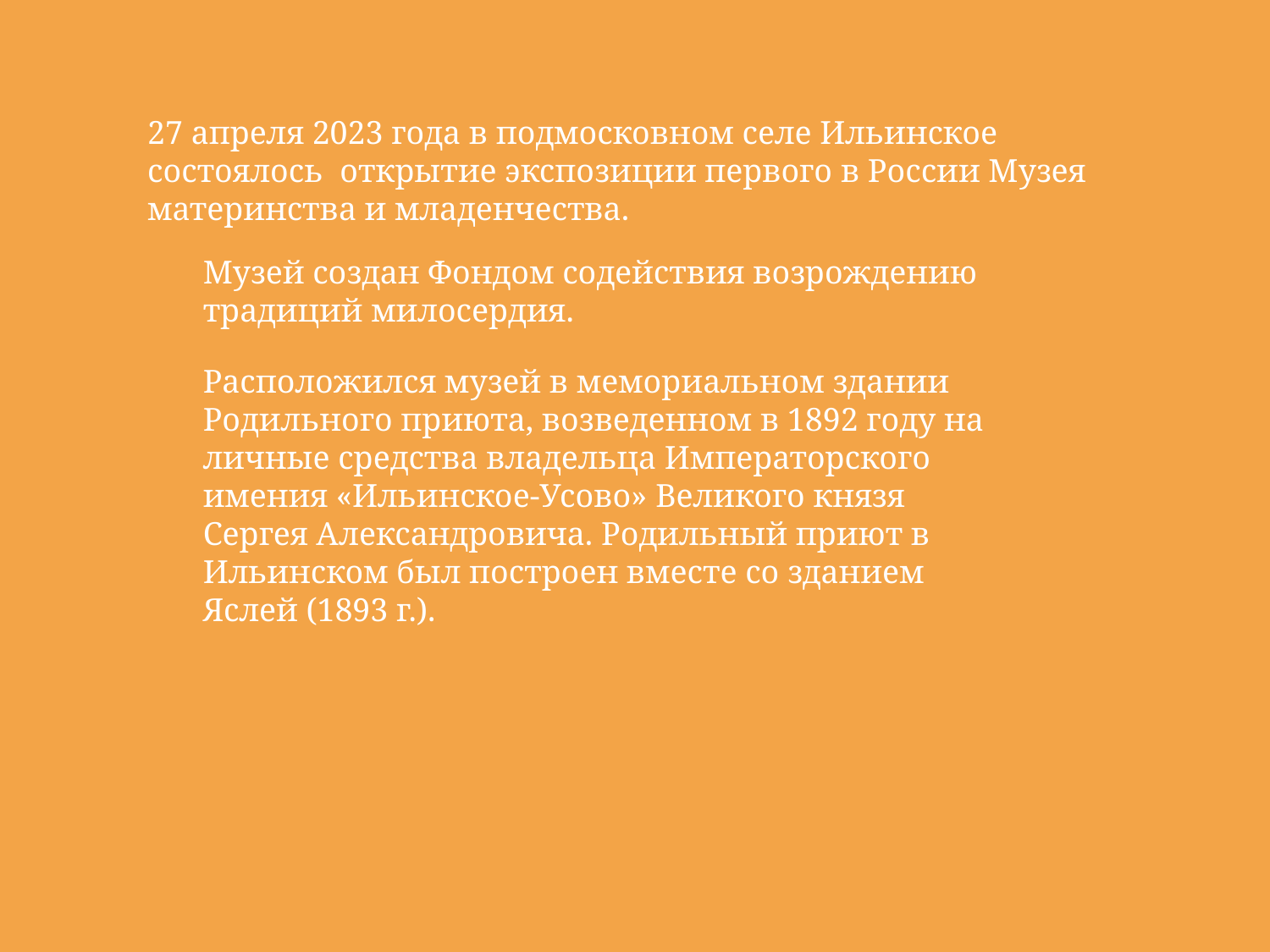

27 апреля 2023 года в подмосковном селе Ильинское состоялось  открытие экспозиции первого в России Музея материнства и младенчества.
Музей создан Фондом содействия возрождению традиций милосердия.
Расположился музей в мемориальном здании Родильного приюта, возведенном в 1892 году на личные средства владельца Императорского имения «Ильинское-Усово» Великого князя Сергея Александровича. Родильный приют в Ильинском был построен вместе со зданием Яслей (1893 г.).